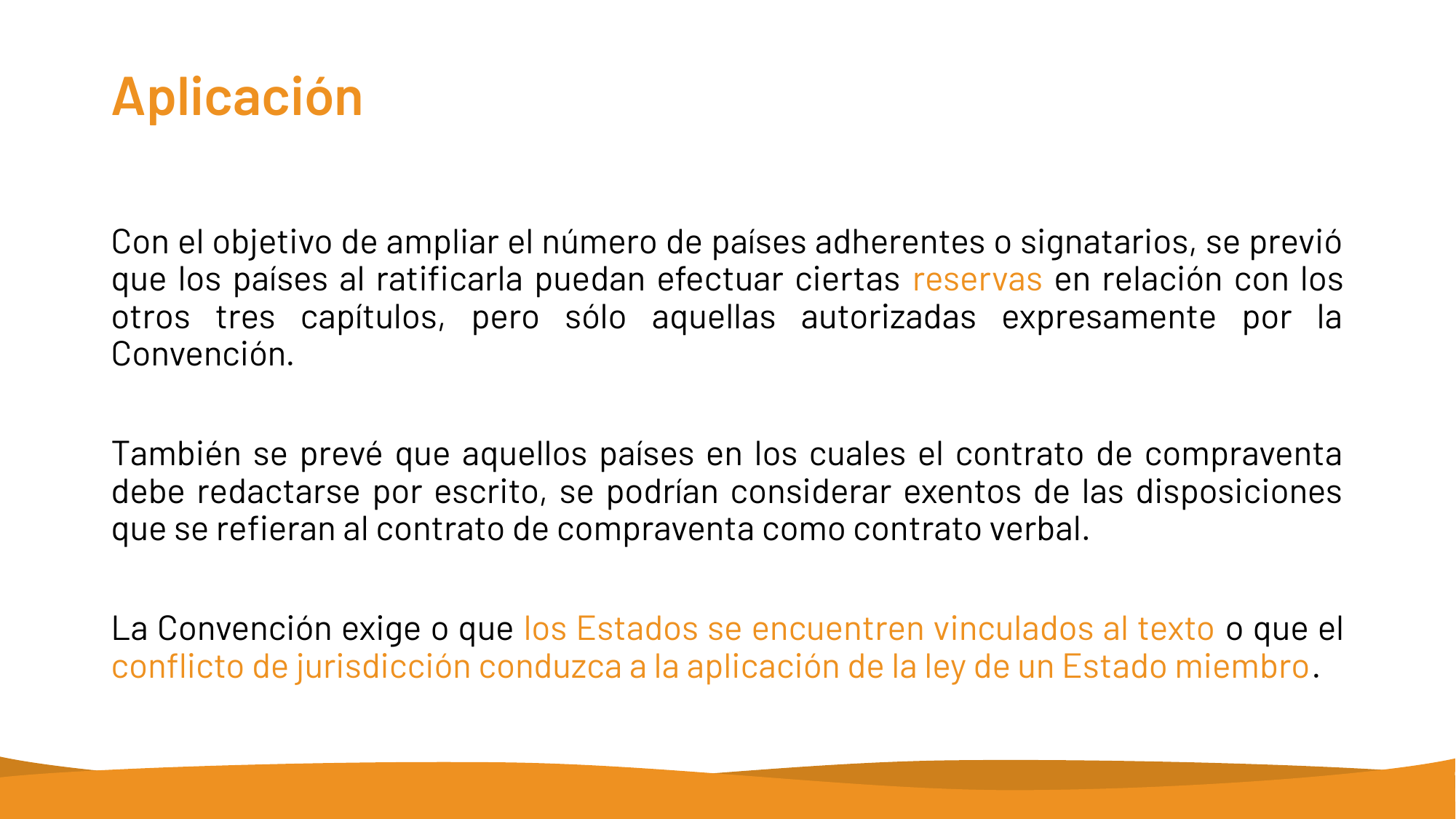

Aplicación
Con el objetivo de ampliar el número de países adherentes o signatarios, se previó que los países al ratificarla puedan efectuar ciertas reservas en relación con los otros tres capítulos, pero sólo aquellas autorizadas expresamente por la Convención.

También se prevé que aquellos países en los cuales el contrato de compraventa debe redactarse por escrito, se podrían considerar exentos de las disposiciones que se refieran al contrato de compraventa como contrato verbal.

La Convención exige o que los Estados se encuentren vinculados al texto o que el conflicto de jurisdicción conduzca a la aplicación de la ley de un Estado miembro.